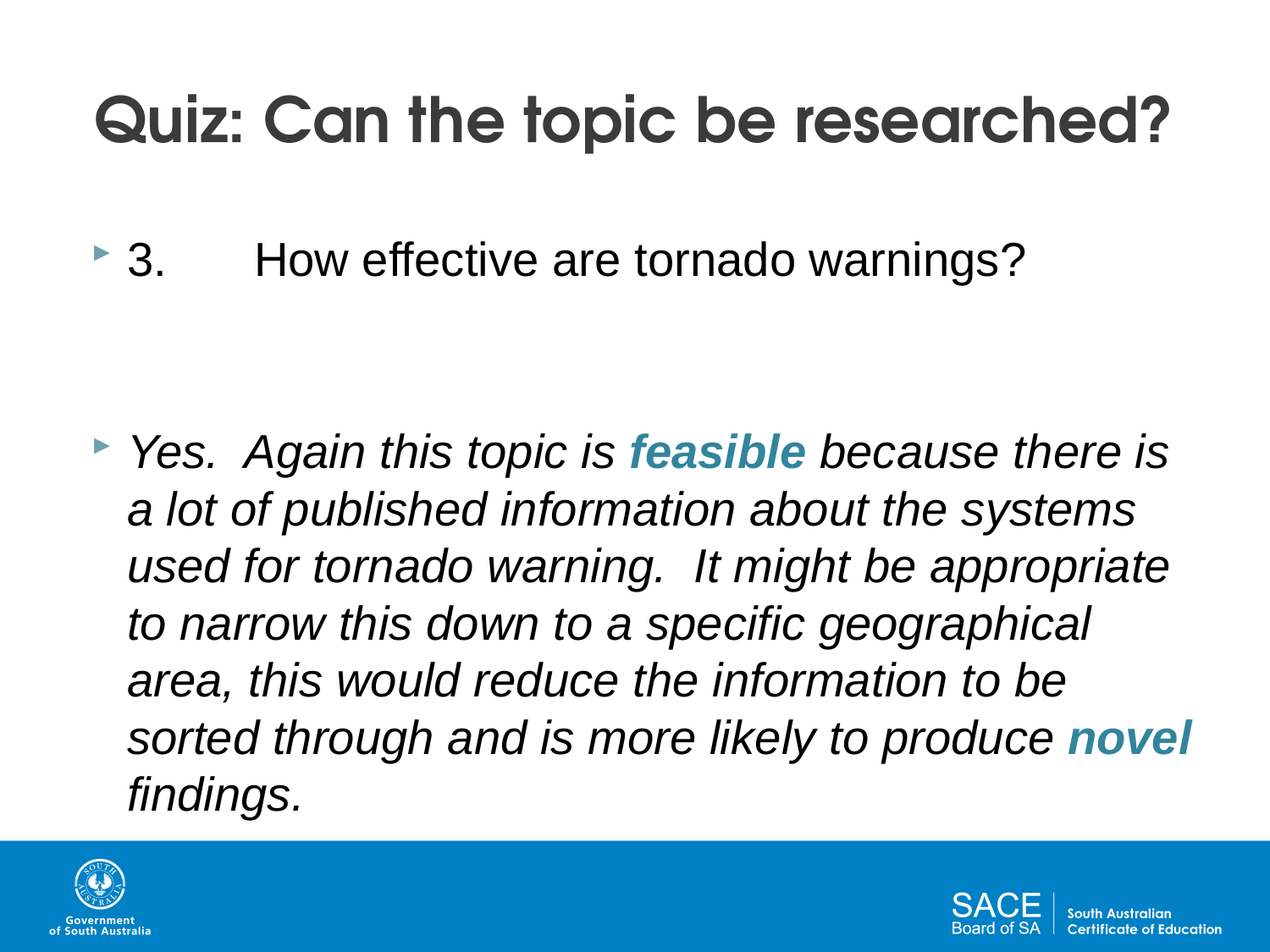

# Quiz: Can the topic be researched?
3.	How effective are tornado warnings?

Yes.  Again this topic is feasible because there is a lot of published information about the systems used for tornado warning.  It might be appropriate to narrow this down to a specific geographical area, this would reduce the information to be sorted through and is more likely to produce novel findings.